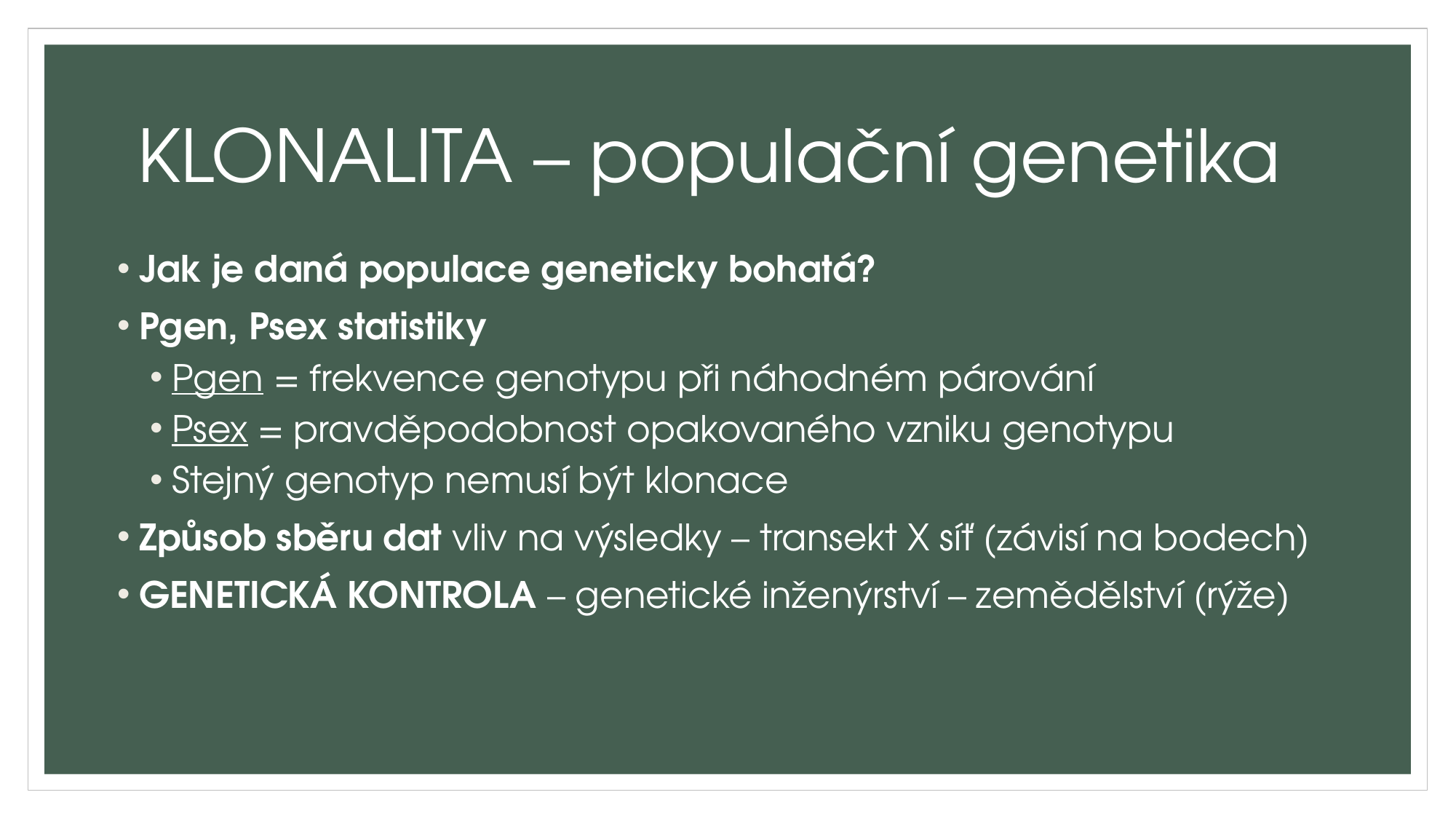

# KLONALITA – populační genetika
Jak je daná populace geneticky bohatá?
Pgen, Psex statistiky
Pgen = frekvence genotypu při náhodném párování
Psex = pravděpodobnost opakovaného vzniku genotypu
Stejný genotyp nemusí být klonace
Způsob sběru dat vliv na výsledky – transekt X síť (závisí na bodech)
GENETICKÁ KONTROLA – genetické inženýrství – zemědělství (rýže)